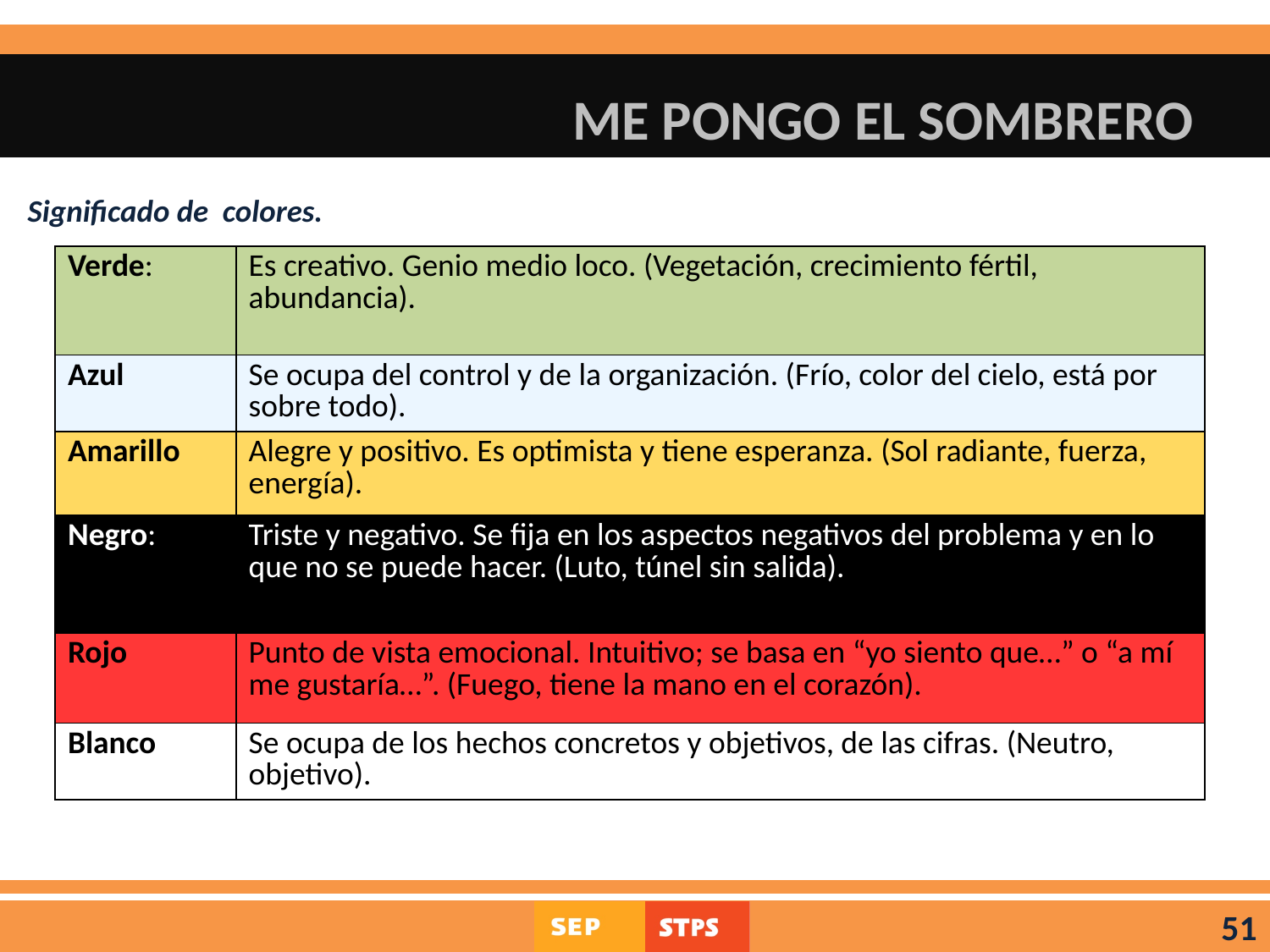

# ME PONGO EL SOMBRERO
Significado de  colores.
| Verde: | Es creativo. Genio medio loco. (Vegetación, crecimiento fértil, abundancia). |
| --- | --- |
| Azul | Se ocupa del control y de la organización. (Frío, color del cielo, está por sobre todo). |
| Amarillo | Alegre y positivo. Es optimista y tiene esperanza. (Sol radiante, fuerza, energía). |
| Negro: | Triste y negativo. Se fija en los aspectos negativos del problema y en lo que no se puede hacer. (Luto, túnel sin salida). |
| Rojo | Punto de vista emocional. Intuitivo; se basa en “yo siento que…” o “a mí me gustaría…”. (Fuego, tiene la mano en el corazón). |
| Blanco | Se ocupa de los hechos concretos y objetivos, de las cifras. (Neutro, objetivo). |
51